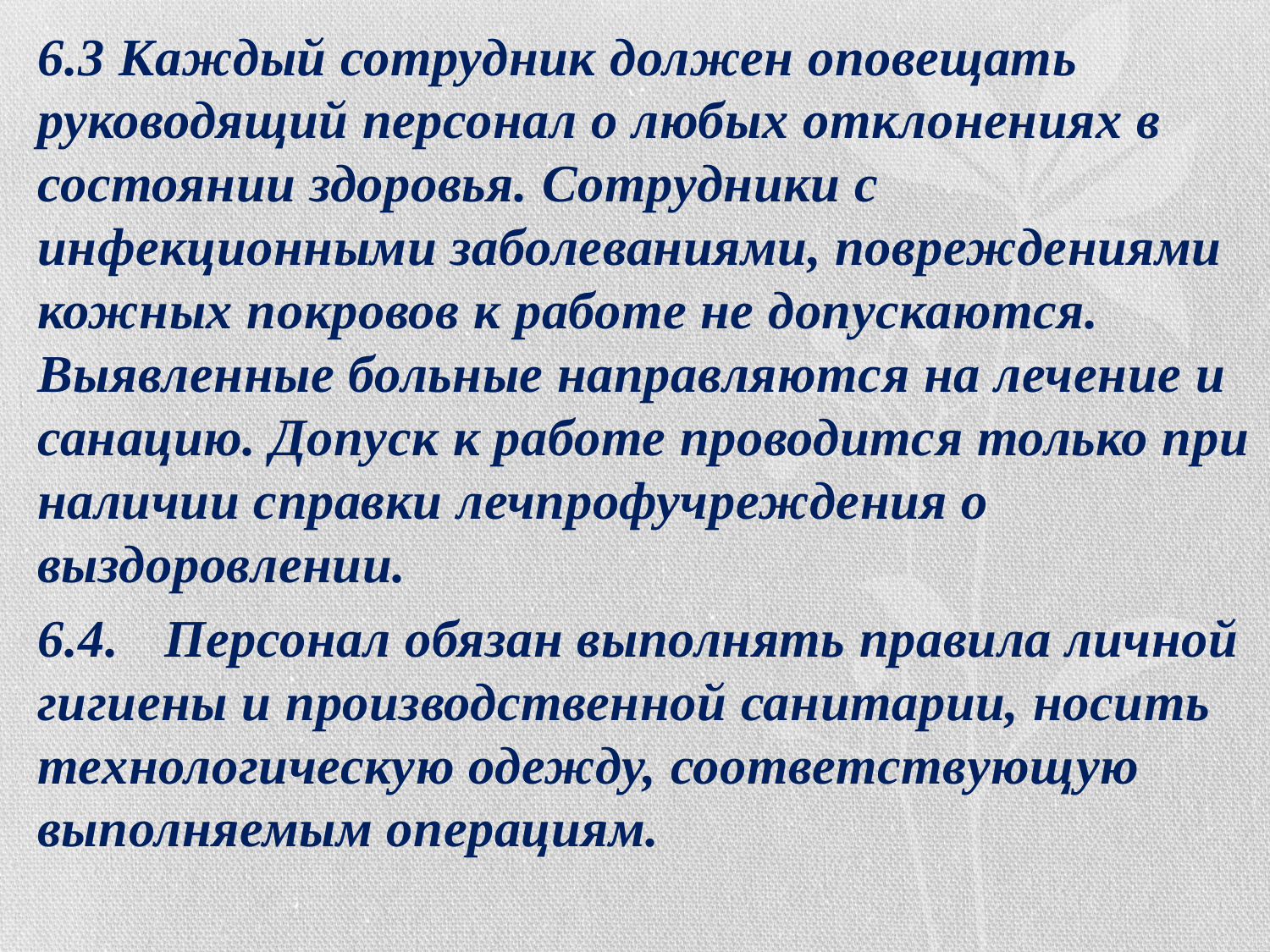

6.3 Каждый сотрудник должен оповещать руководящий персонал о любых отклонениях в состоянии здоровья. Сотрудники с инфекционными заболеваниями, повреждениями кожных покровов к работе не допускаются. Выявленные больные направляются на лечение и санацию. Допуск к работе проводится только при наличии справки лечпрофучреждения о выздоровлении.
6.4.	Персонал обязан выполнять правила личной гигиены и производственной санитарии, носить технологическую одежду, соответствующую выполняемым операциям.